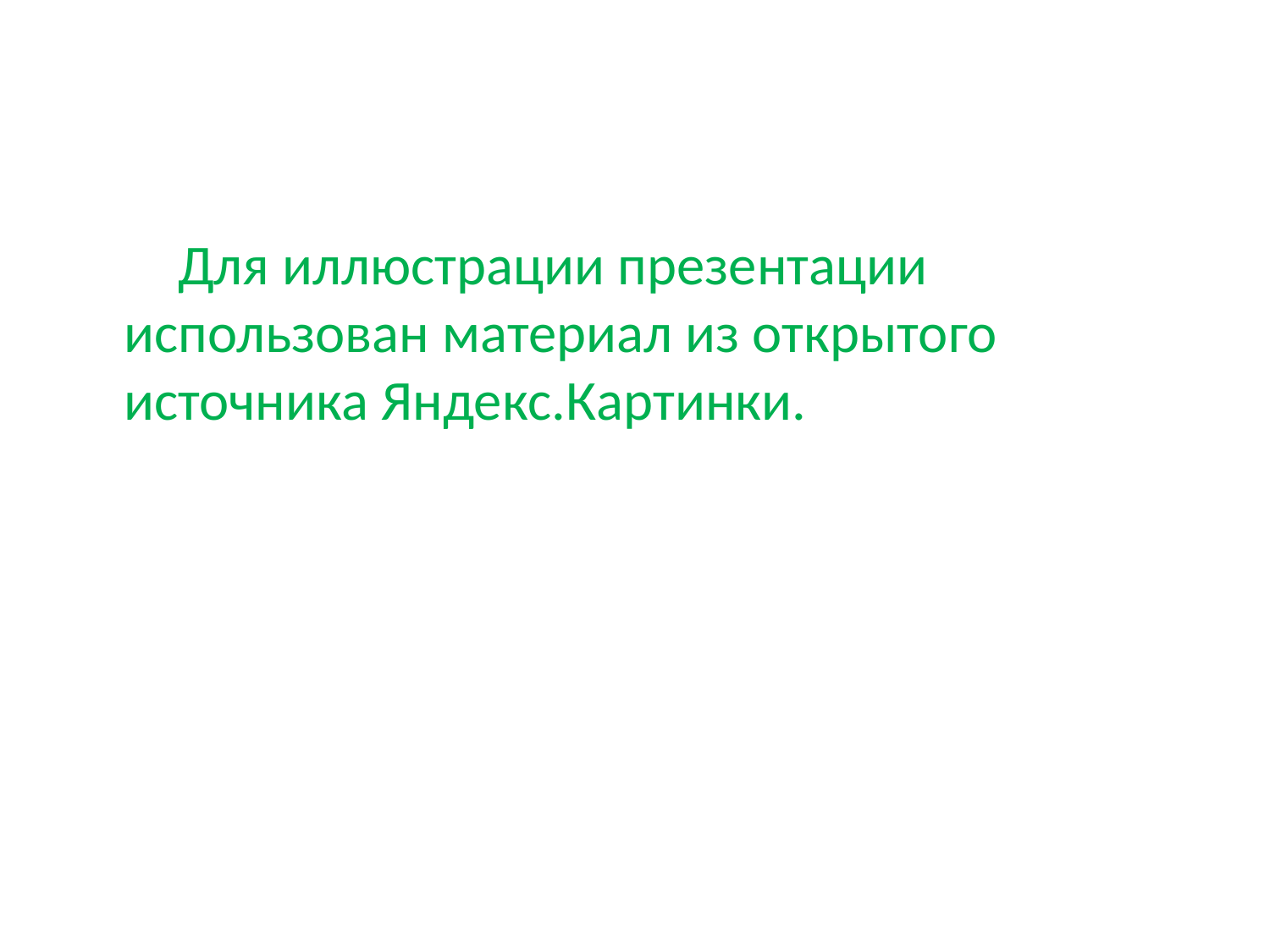

Для иллюстрации презентации использован материал из открытого источника Яндекс.Картинки.